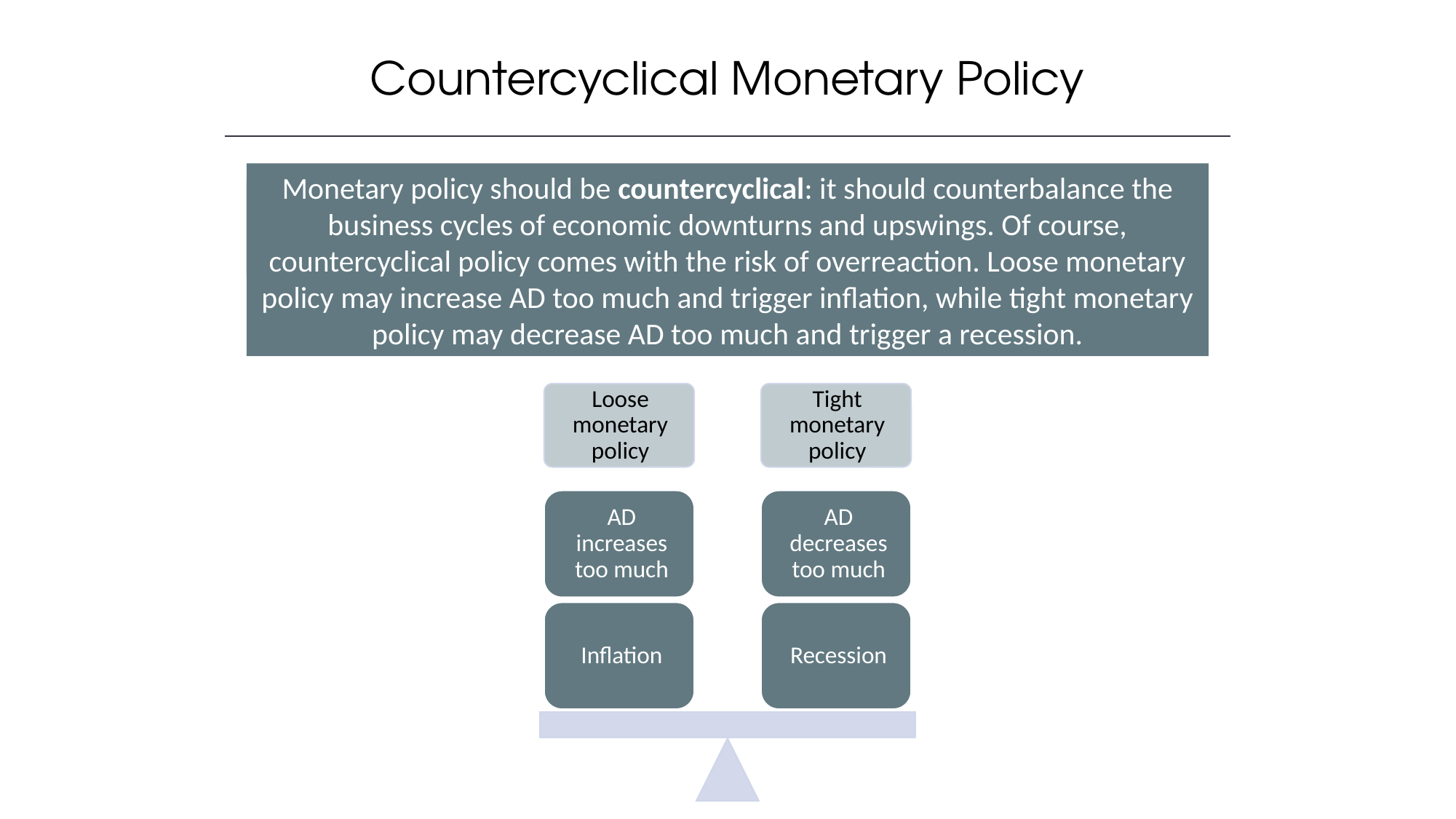

Countercyclical Monetary Policy
Monetary policy should be countercyclical: it should counterbalance the business cycles of economic downturns and upswings. Of course, countercyclical policy comes with the risk of overreaction. Loose monetary policy may increase AD too much and trigger inflation, while tight monetary policy may decrease AD too much and trigger a recession.

Loose monetary policy
Tight monetary policy
Recession
AD decreases too much
Inflation
AD increases too much